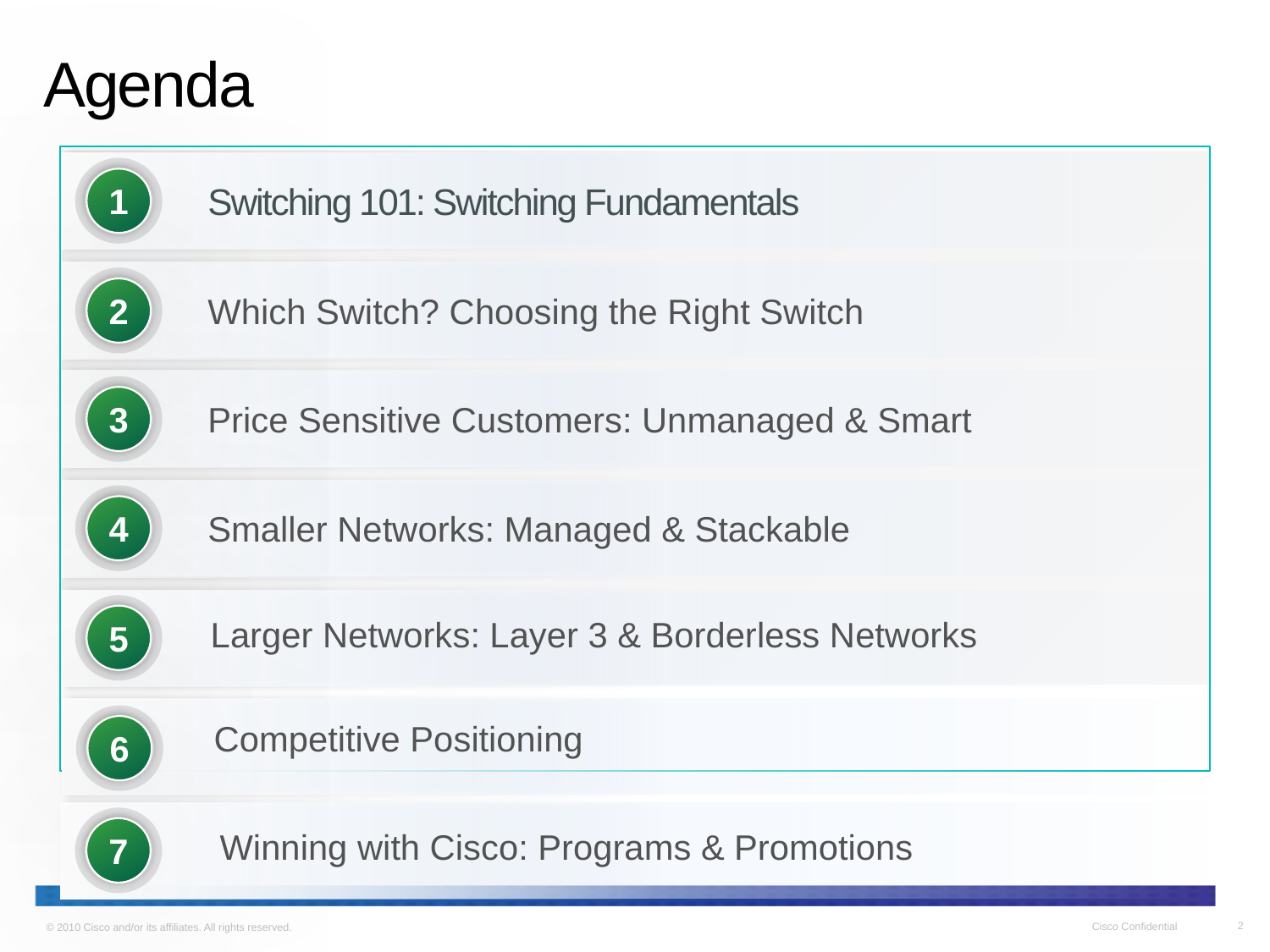

# Agenda

1
Switching 101: Switching Fundamentals

2
Which Switch? Choosing the Right Switch

3
Price Sensitive Customers: Unmanaged & Smart

4
Smaller Networks: Managed & Stackable

5
   Larger Networks: Layer 3 & Borderless Networks

6
  Competitive Positioning

7
Winning with Cisco: Programs & Promotions